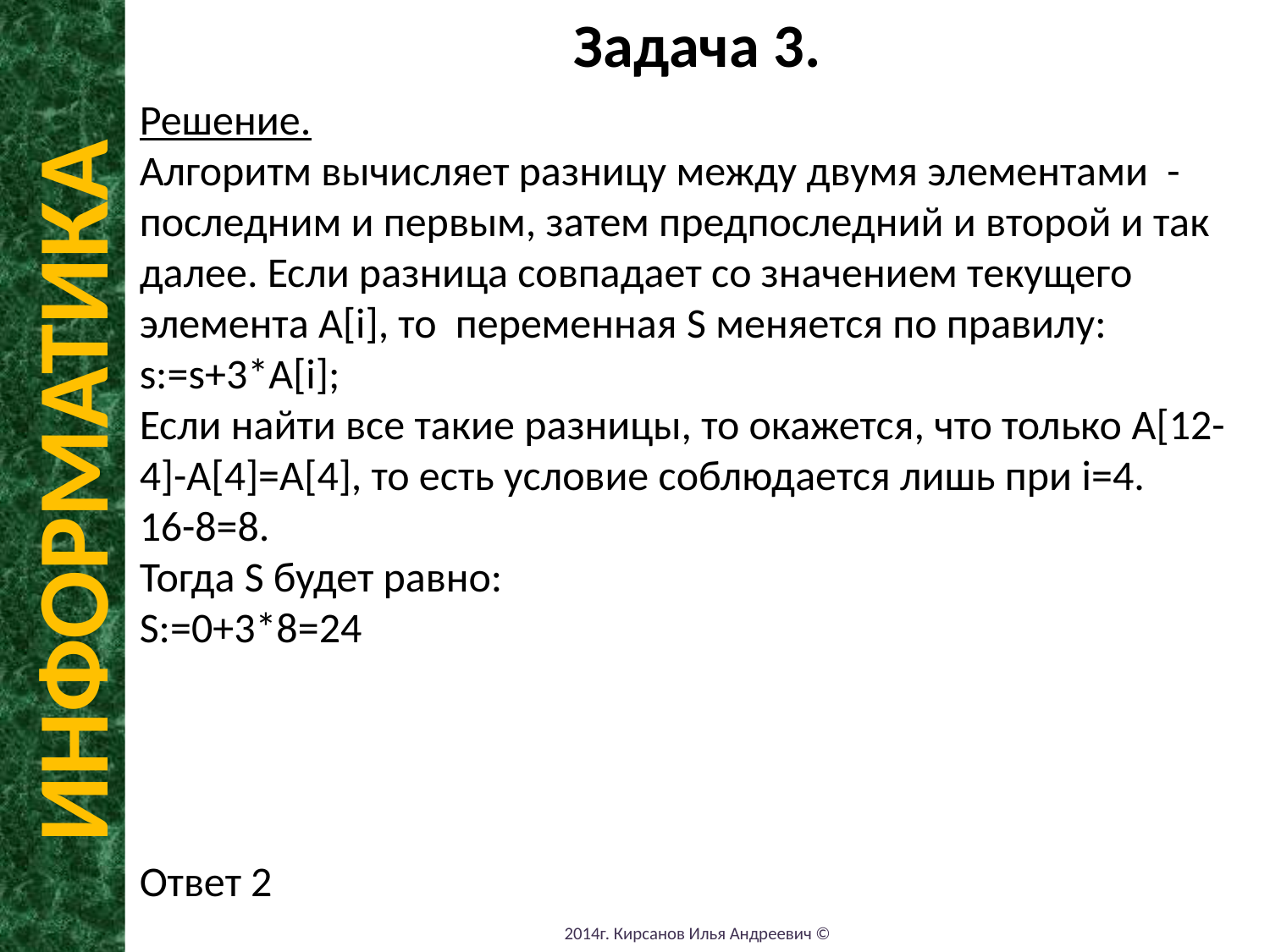

Задача 3.
Тогда
Решение.
Алгоритм вычисляет разницу между двумя элементами  - последним и первым, затем предпоследний и второй и так далее. Если разница совпадает со значением текущего элемента A[i], то  переменная S меняется по правилу:
s:=s+3*A[i];
Если найти все такие разницы, то окажется, что только A[12-4]-A[4]=A[4], то есть условие соблюдается лишь при i=4.
16-8=8.
Тогда S будет равно:
S:=0+3*8=24

Ответ 2

ИНФОРМАТИКА
2014г. Кирсанов Илья Андреевич ©